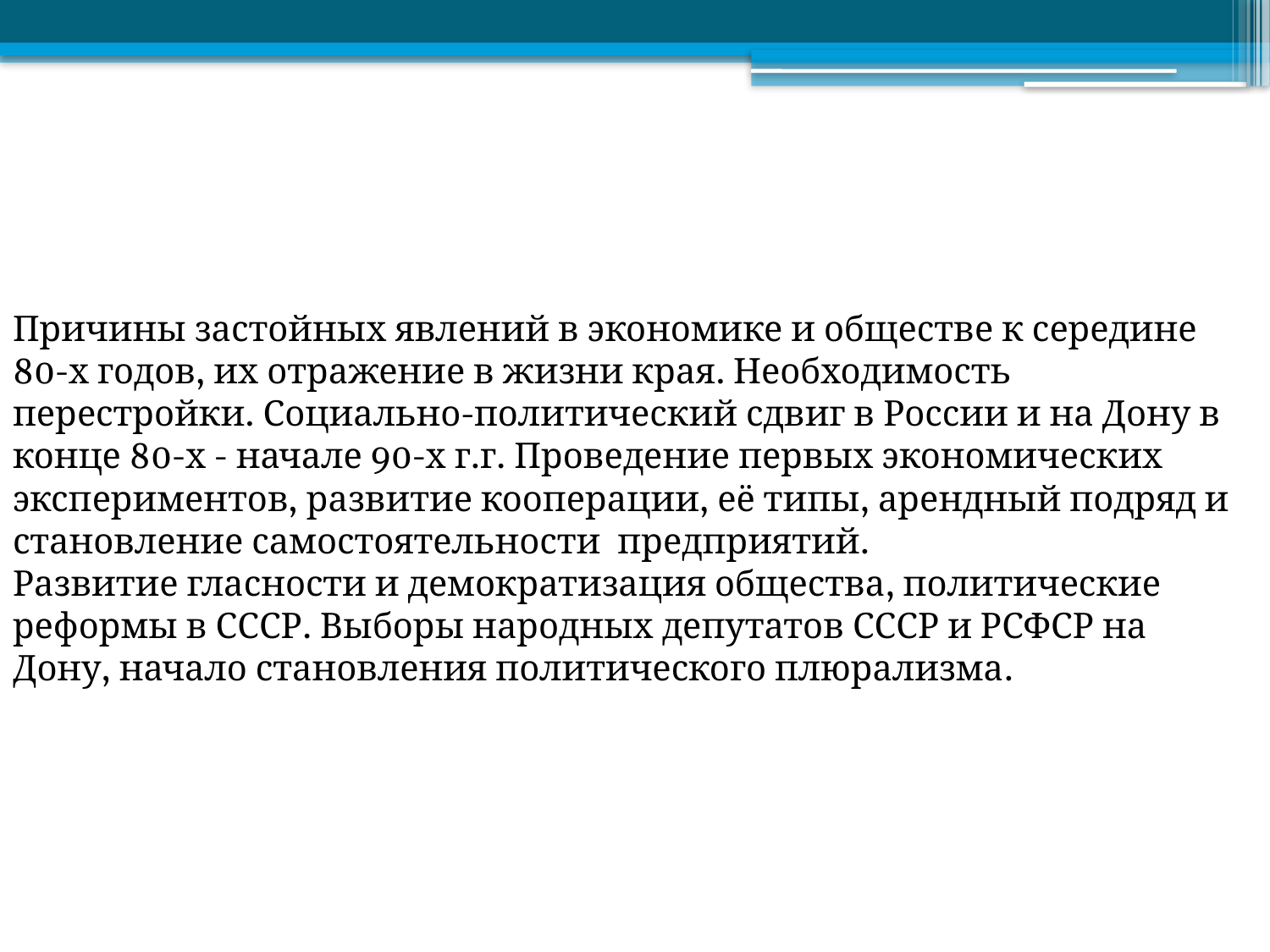

Причины застойных явлений в экономике и обществе к середине 80-х годов, их отражение в жизни края. Необходимость перестройки. Социально-политический сдвиг в России и на Дону в конце 80-х - начале 90-х г.г. Проведение первых экономических экспериментов, развитие кооперации, её типы, арендный подряд и становление самостоятельности  предприятий.
Развитие гласности и демократизация общества, политические реформы в СССР. Выборы народных депутатов СССР и РСФСР на Дону, начало становления политического плюрализма.